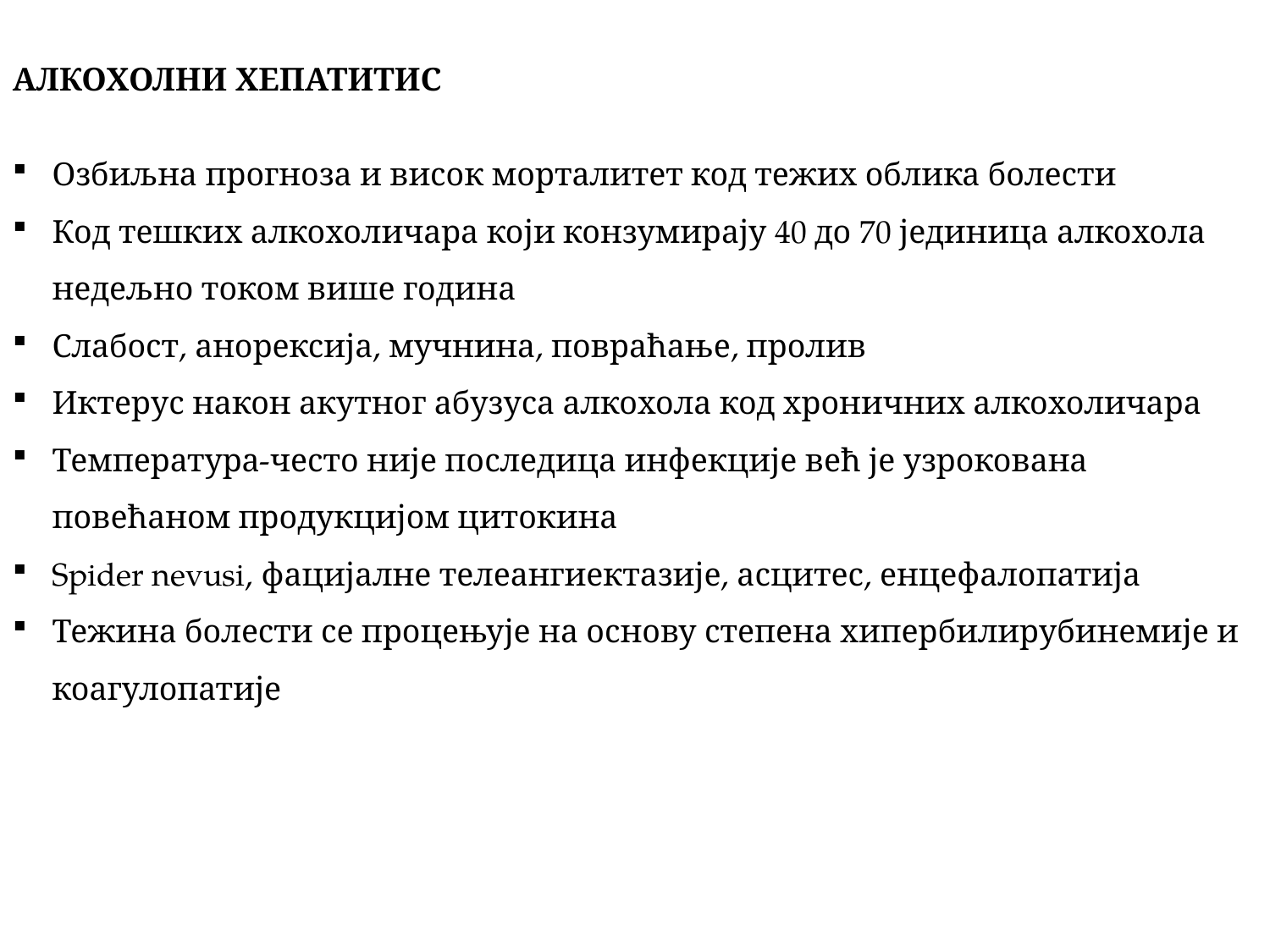

АЛКОХОЛНИ ХЕПАТИТИС

Озбиљна прогноза и висок морталитет код тежих облика болести
Код тешких алкохоличара који конзумирају 40 до 70 јединица алкохола недељно током више година
Слабост, анорексија, мучнина, повраћање, пролив
Иктерус након акутног абузуса алкохола код хроничних алкохоличара
Температура-често није последица инфекције већ је узрокована повећаном продукцијом цитокина
Spider nevusi, фацијалне телеангиектазије, асцитес, енцефалопатија
Тежина болести се процењује на основу степена хипербилирубинемије и коагулопатије